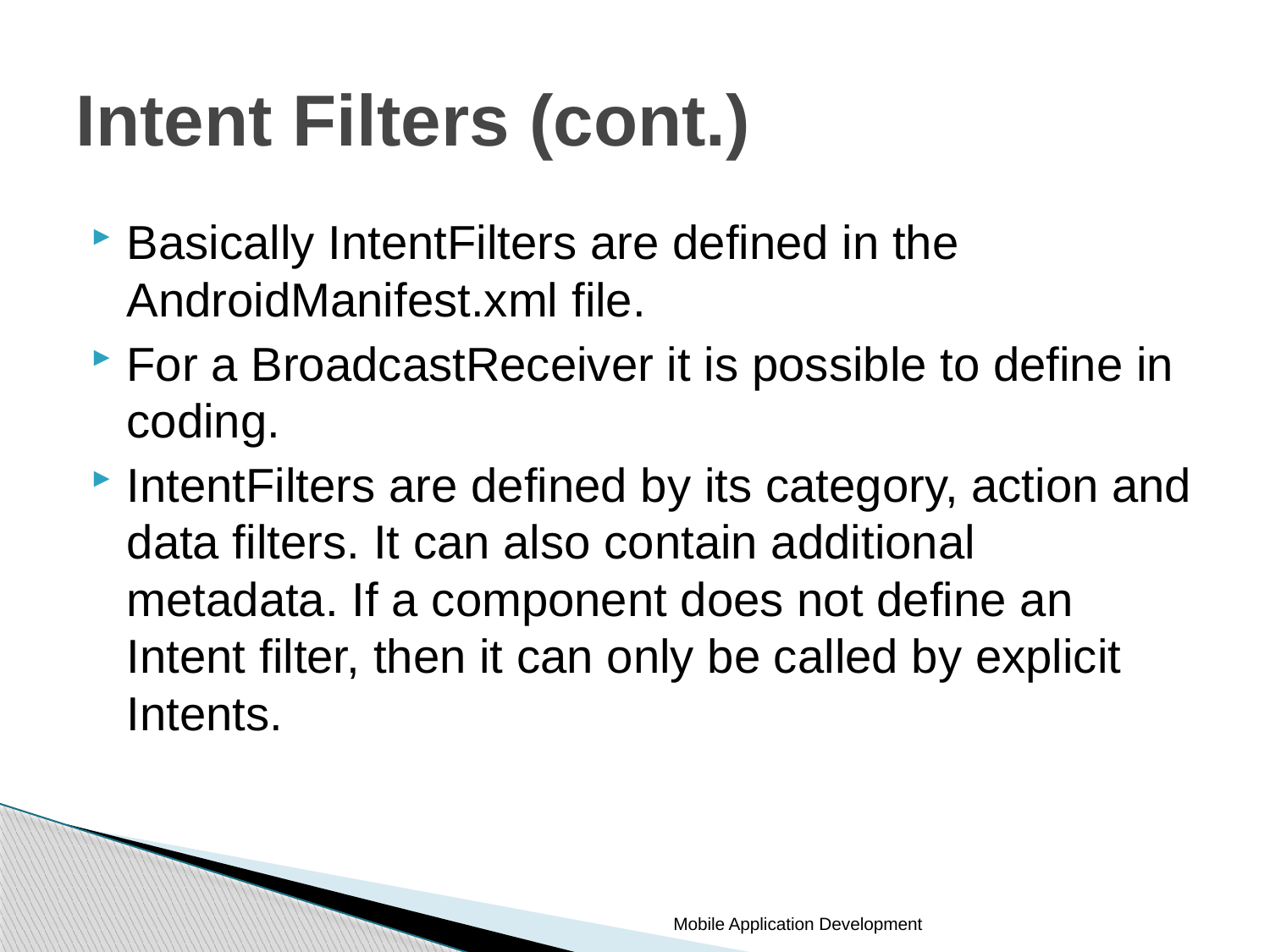

# Intent Filters (cont.)
Basically IntentFilters are defined in the AndroidManifest.xml file.
For a BroadcastReceiver it is possible to define in coding.
IntentFilters are defined by its category, action and data filters. It can also contain additional metadata. If a component does not define an Intent filter, then it can only be called by explicit Intents.
Mobile Application Development